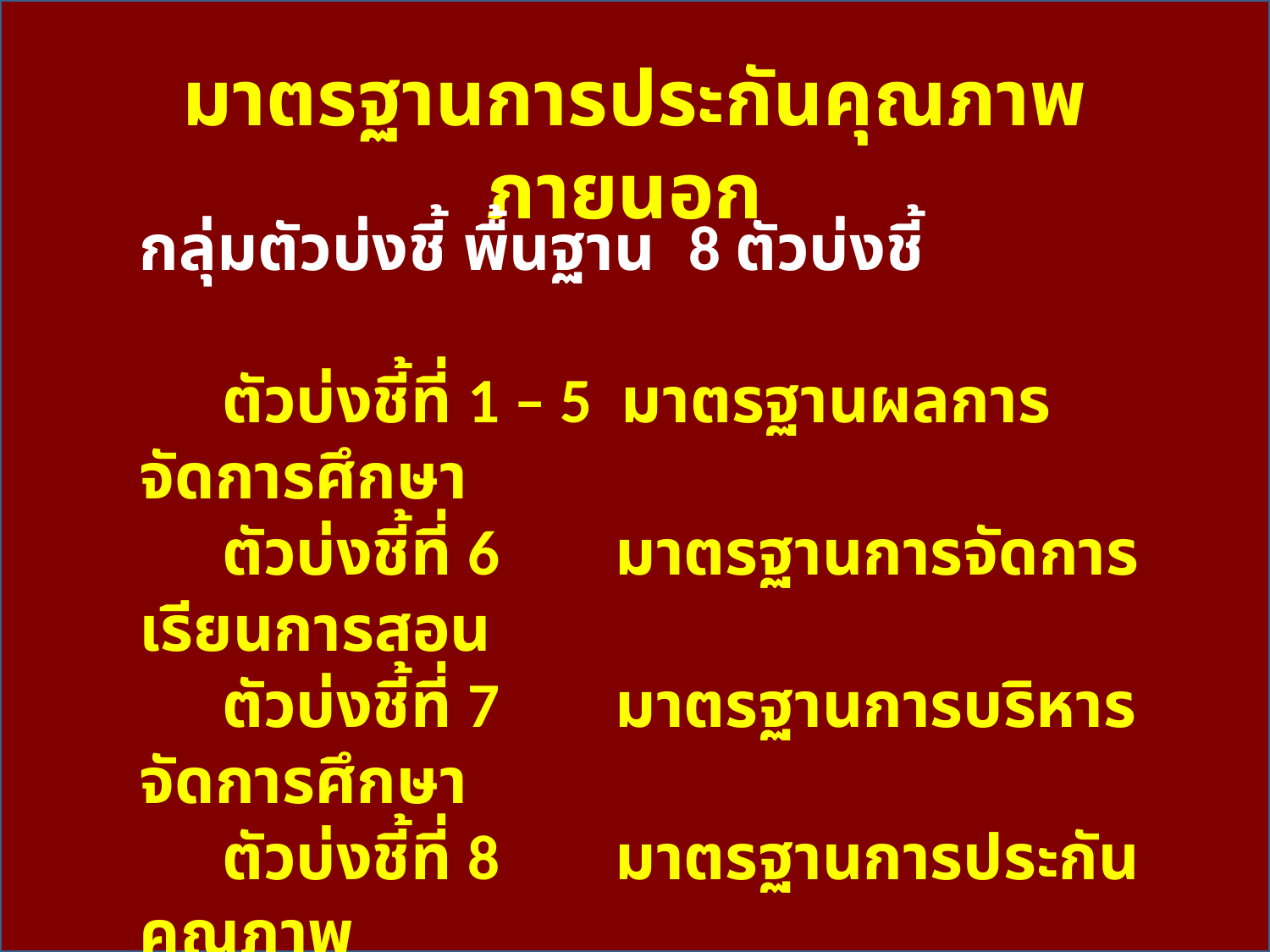

มาตรฐานการประกันคุณภาพภายนอก
กลุ่มตัวบ่งชี้ พื้นฐาน  8 ตัวบ่งชี้
     ตัวบ่งชี้ที่ 1 – 5  มาตรฐานผลการจัดการศึกษา
     ตัวบ่งชี้ที่ 6        มาตรฐานการจัดการเรียนการสอน
     ตัวบ่งชี้ที่ 7        มาตรฐานการบริหารจัดการศึกษา
     ตัวบ่งชี้ที่ 8        มาตรฐานการประกันคุณภาพ